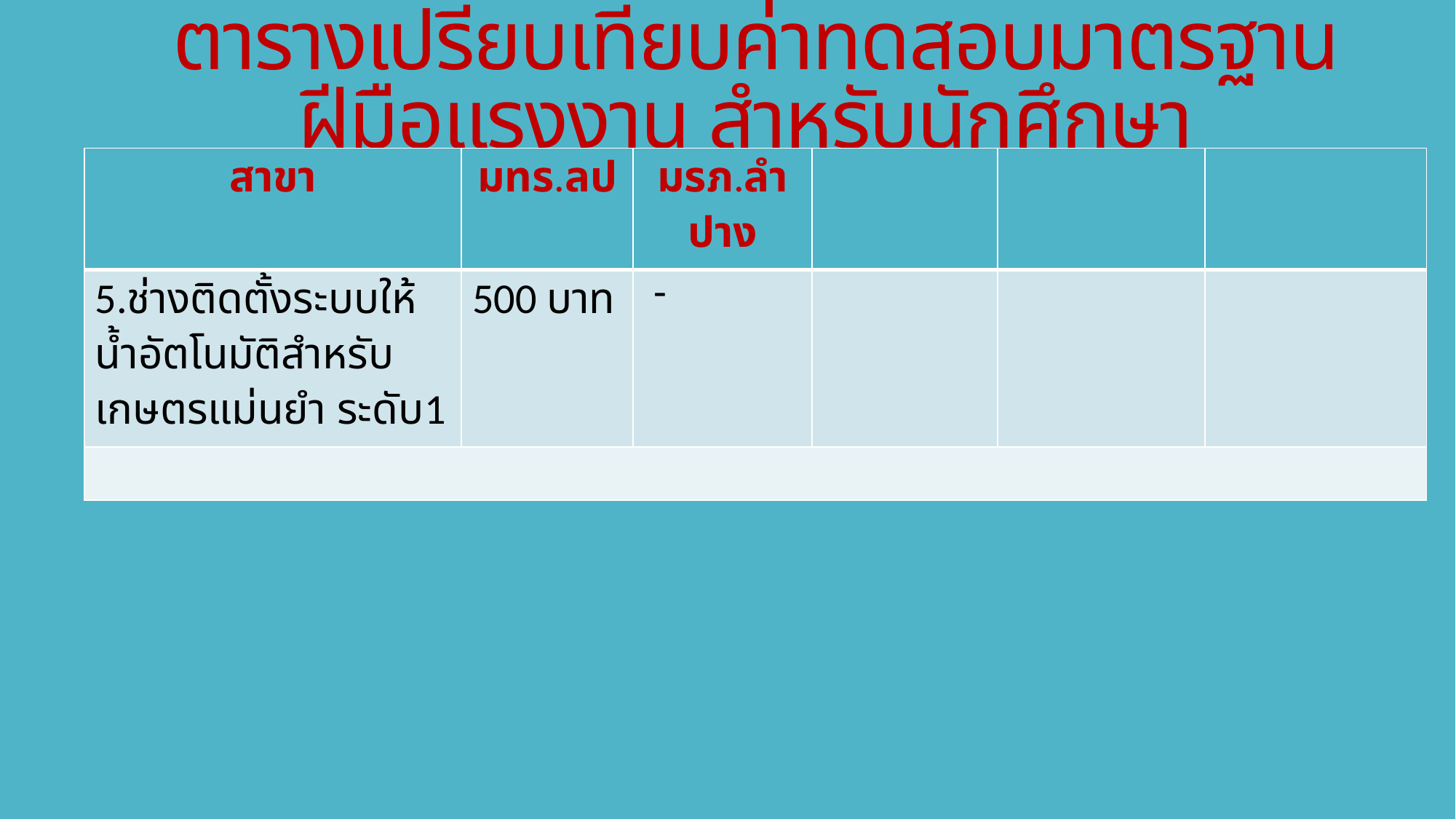

# ตารางเปรียบเทียบค่าทดสอบมาตรฐานฝีมือแรงงาน สำหรับนักศึกษา
| สาขา | มทร.ลป | มรภ.ลำปาง |  |  |  |
| --- | --- | --- | --- | --- | --- |
| 5.ช่างติดตั้งระบบให้น้ำอัตโนมัติสำหรับเกษตรแม่นยำ ระดับ1 | 500 บาท | - |  |  |  |
|  |  |  |  |  |  |